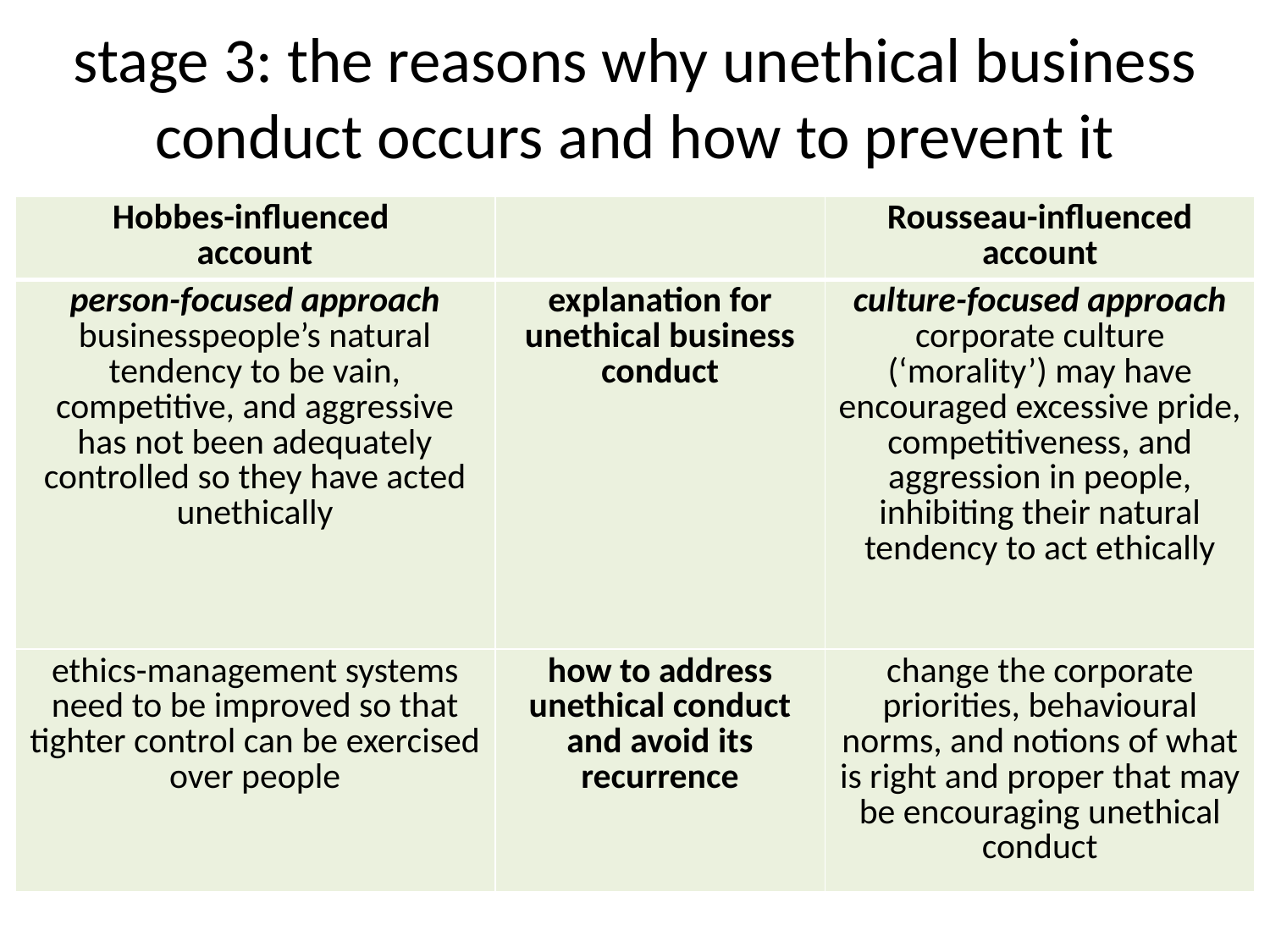

# stage 3: the reasons why unethical business conduct occurs and how to prevent it
| Hobbes-influenced account |  | Rousseau-influenced account |
| --- | --- | --- |
| person-focused approach businesspeople’s natural tendency to be vain, competitive, and aggressive has not been adequately controlled so they have acted unethically | explanation for unethical business conduct | culture-focused approach corporate culture (‘morality’) may have encouraged excessive pride, competitiveness, and aggression in people, inhibiting their natural tendency to act ethically |
| ethics-management systems need to be improved so that tighter control can be exercised over people | how to address unethical conduct and avoid its recurrence | change the corporate priorities, behavioural norms, and notions of what is right and proper that may be encouraging unethical conduct |